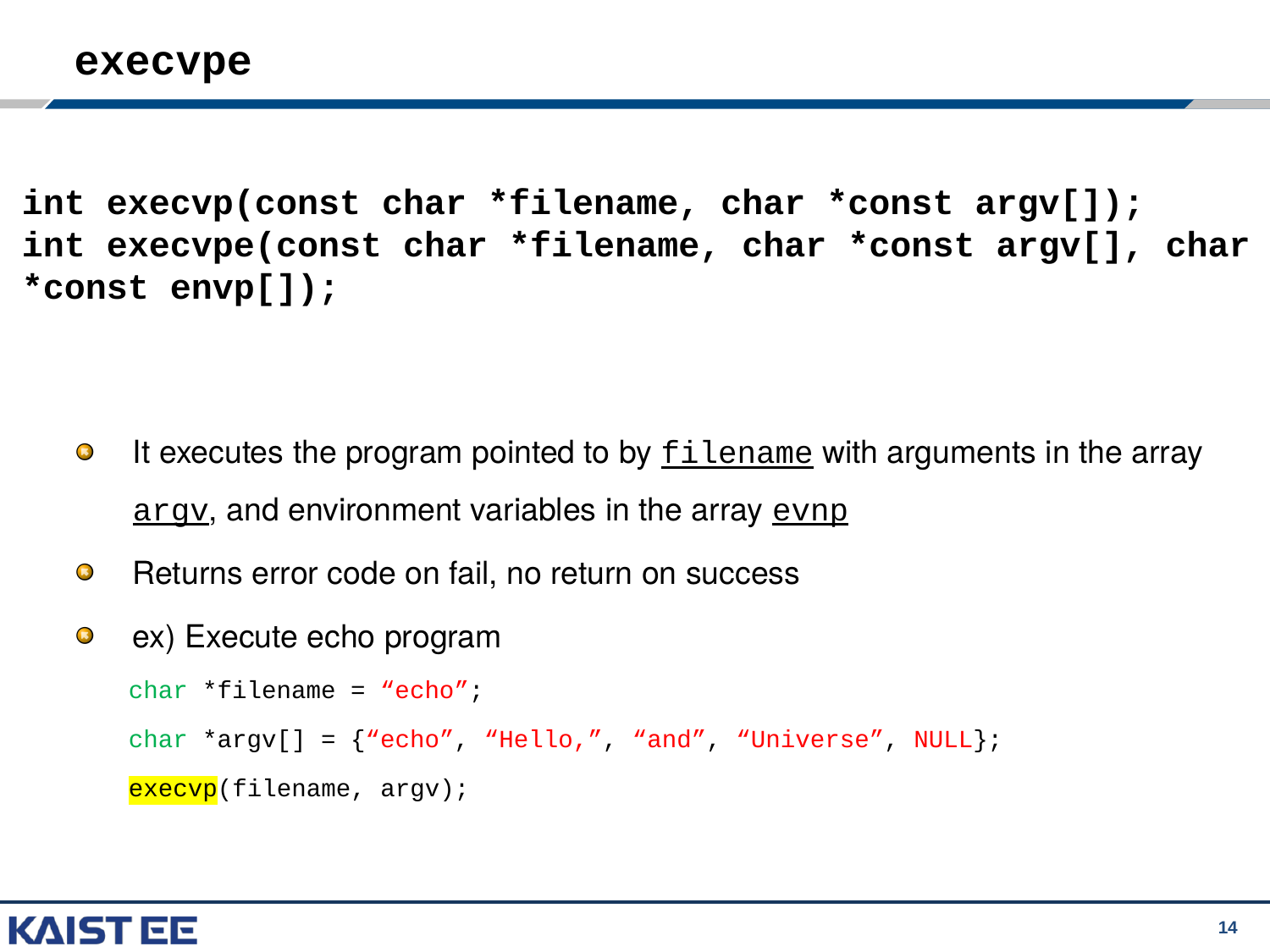

# execvpe
int execvp(const char *filename, char *const argv[]);
int execvpe(const char *filename, char *const argv[], char *const envp[]);

It executes the program pointed to by filename with arguments in the array argv, and environment variables in the array evnp
Returns error code on fail, no return on success
ex) Execute echo program
char *filename = “echo”;
char *argv[] = {“echo”, “Hello,”, “and”, “Universe”, NULL};
execvp(filename, argv);